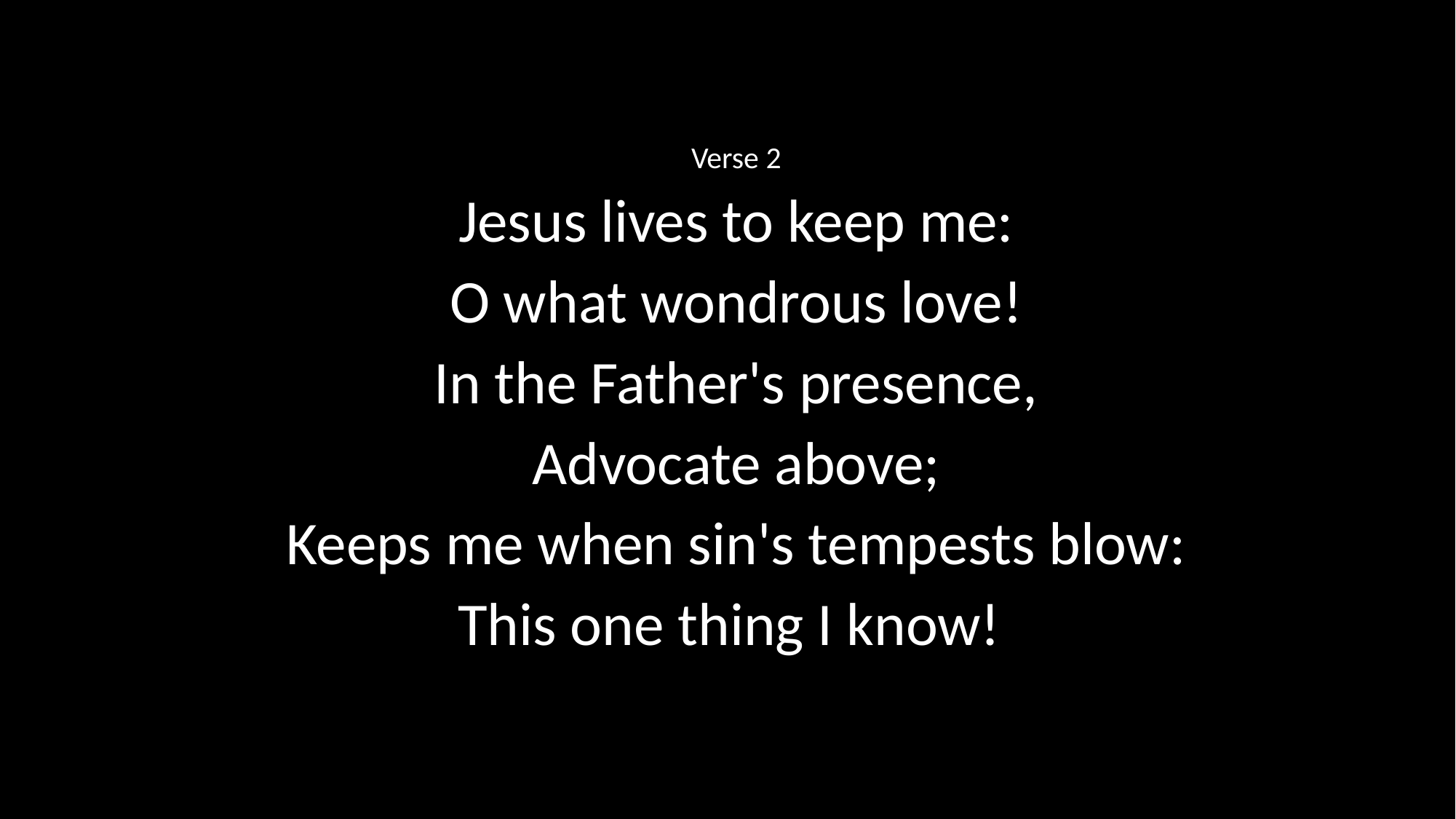

Verse 2
Jesus lives to keep me:
O what wondrous love!
In the Father's presence,
Advocate above;
Keeps me when sin's tempests blow:
This one thing I know!